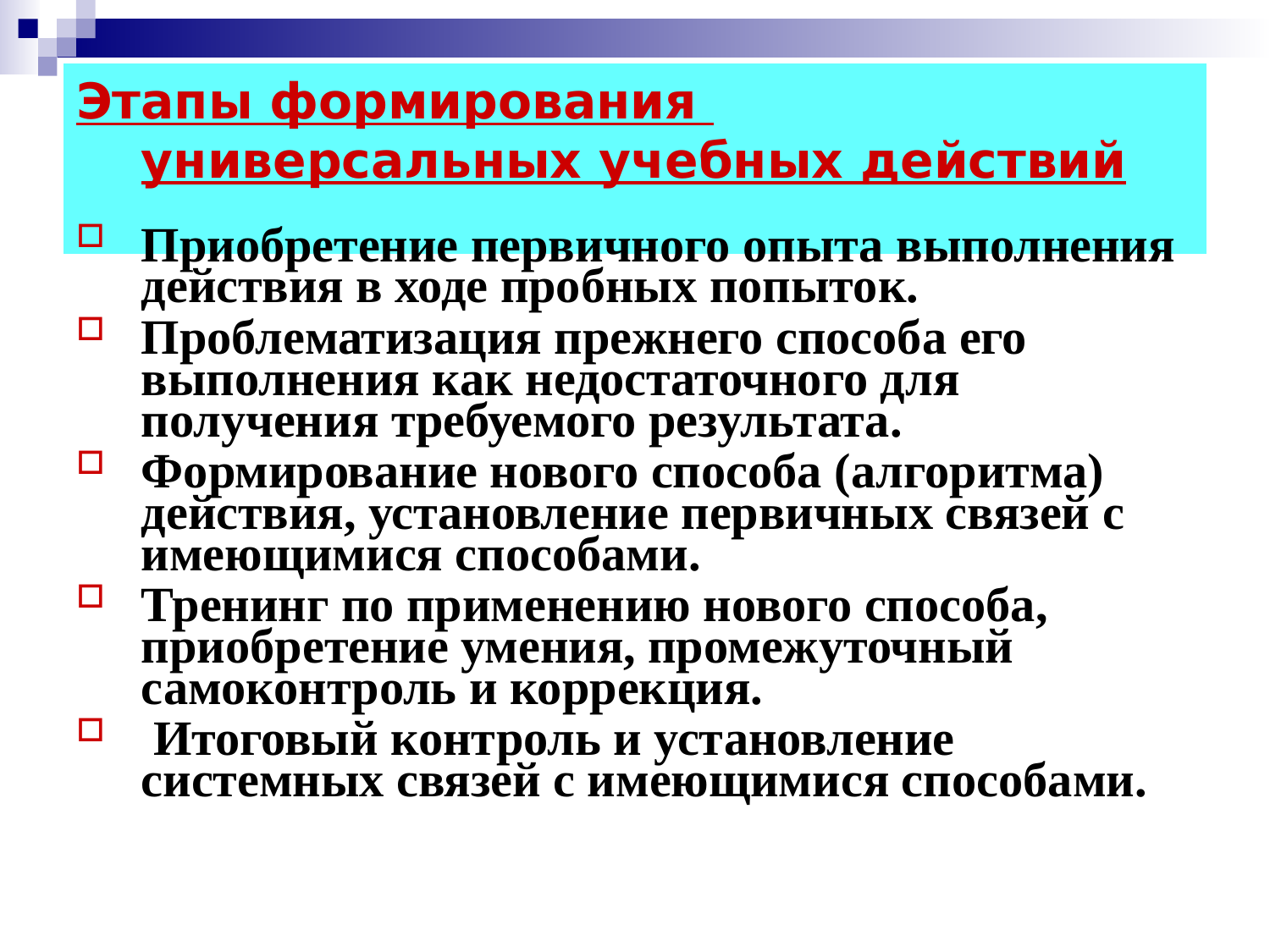

Этапы формирования
универсальных учебных действий
Приобретение первичного опыта выполнения действия в ходе пробных попыток.
Проблематизация прежнего способа его выполнения как недостаточного для получения требуемого результата.
Формирование нового способа (алгоритма) действия, установление первичных связей с имеющимися способами.
Тренинг по применению нового способа, приобретение умения, промежуточный самоконтроль и коррекция.
 Итоговый контроль и установление системных связей с имеющимися способами.